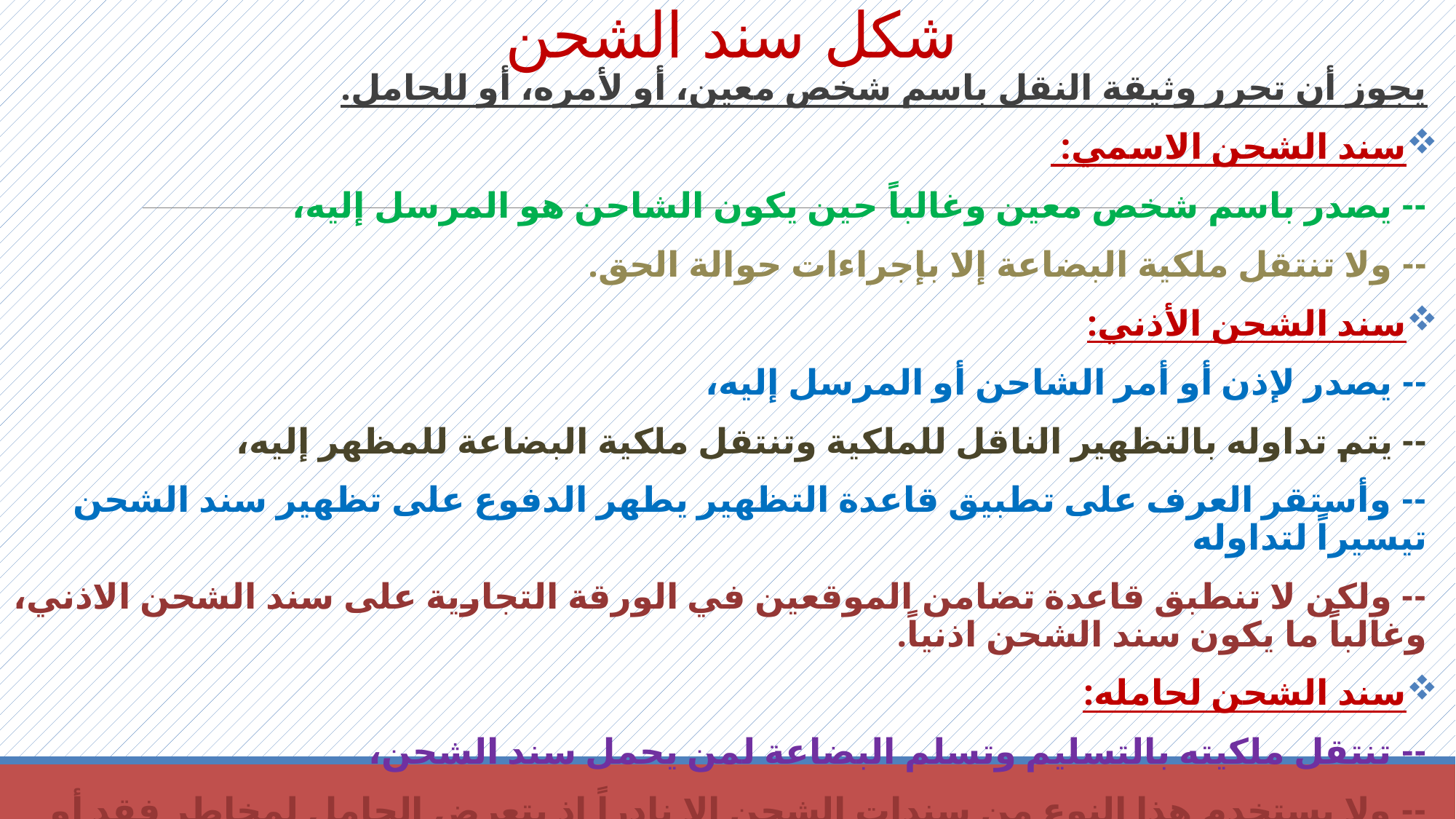

# شكل سند الشحن
يجوز أن تحرر وثيقة النقل باسم شخص معين، أو لأمره، أو للحامل.
سند الشحن الاسمي:
-- يصدر باسم شخص معين وغالباً حين يكون الشاحن هو المرسل إليه،
-- ولا تنتقل ملكية البضاعة إلا بإجراءات حوالة الحق.
سند الشحن الأذني:
-- يصدر لإذن أو أمر الشاحن أو المرسل إليه،
-- يتم تداوله بالتظهير الناقل للملكية وتنتقل ملكية البضاعة للمظهر إليه،
-- وأستقر العرف على تطبيق قاعدة التظهير يطهر الدفوع على تظهير سند الشحن تيسيراً لتداوله
-- ولكن لا تنطبق قاعدة تضامن الموقعين في الورقة التجارية على سند الشحن الاذني، وغالباً ما يكون سند الشحن اذنياً.
سند الشحن لحامله:
-- تنتقل ملكيته بالتسليم وتسلم البضاعة لمن يحمل سند الشحن،
-- ولا يستخدم هذا النوع من سندات الشحن إلا نادراً إذ يتعرض الحامل لمخاطر فقد أو سرقة السند.